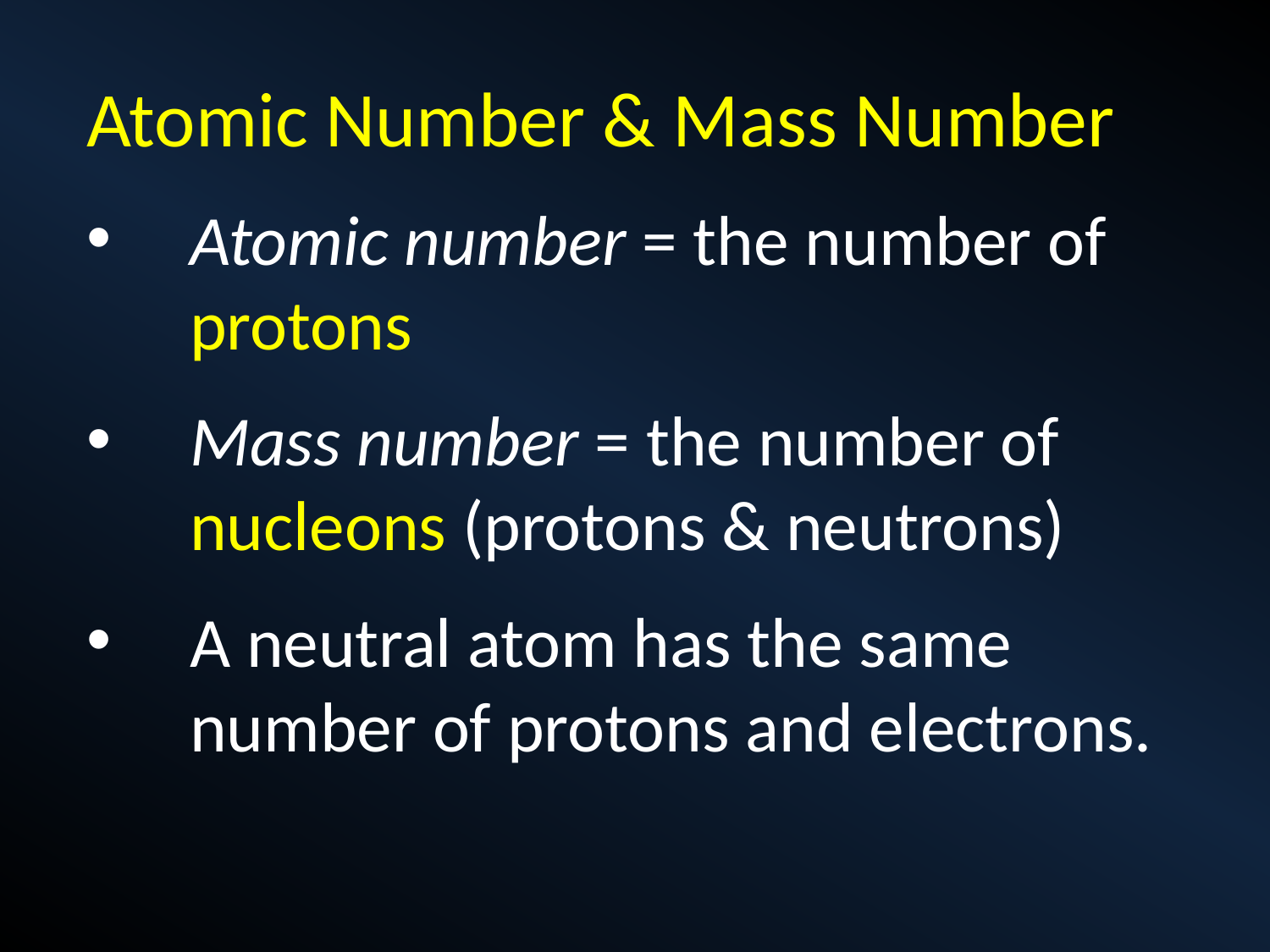

Atomic Number & Mass Number
Atomic number = the number of protons
Mass number = the number of nucleons (protons & neutrons)
A neutral atom has the same number of protons and electrons.